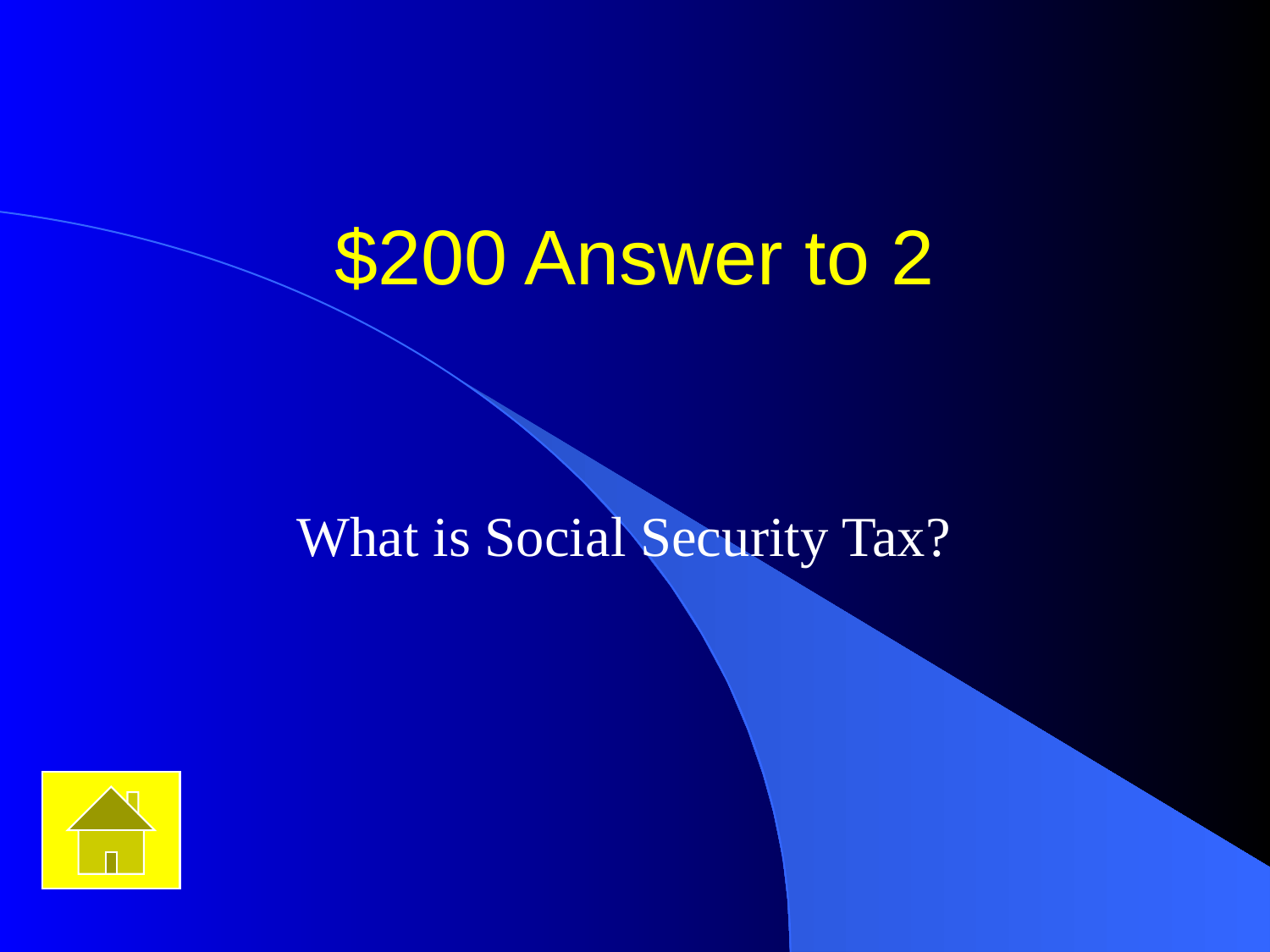

# $200 Answer to 2
What is Social Security Tax?